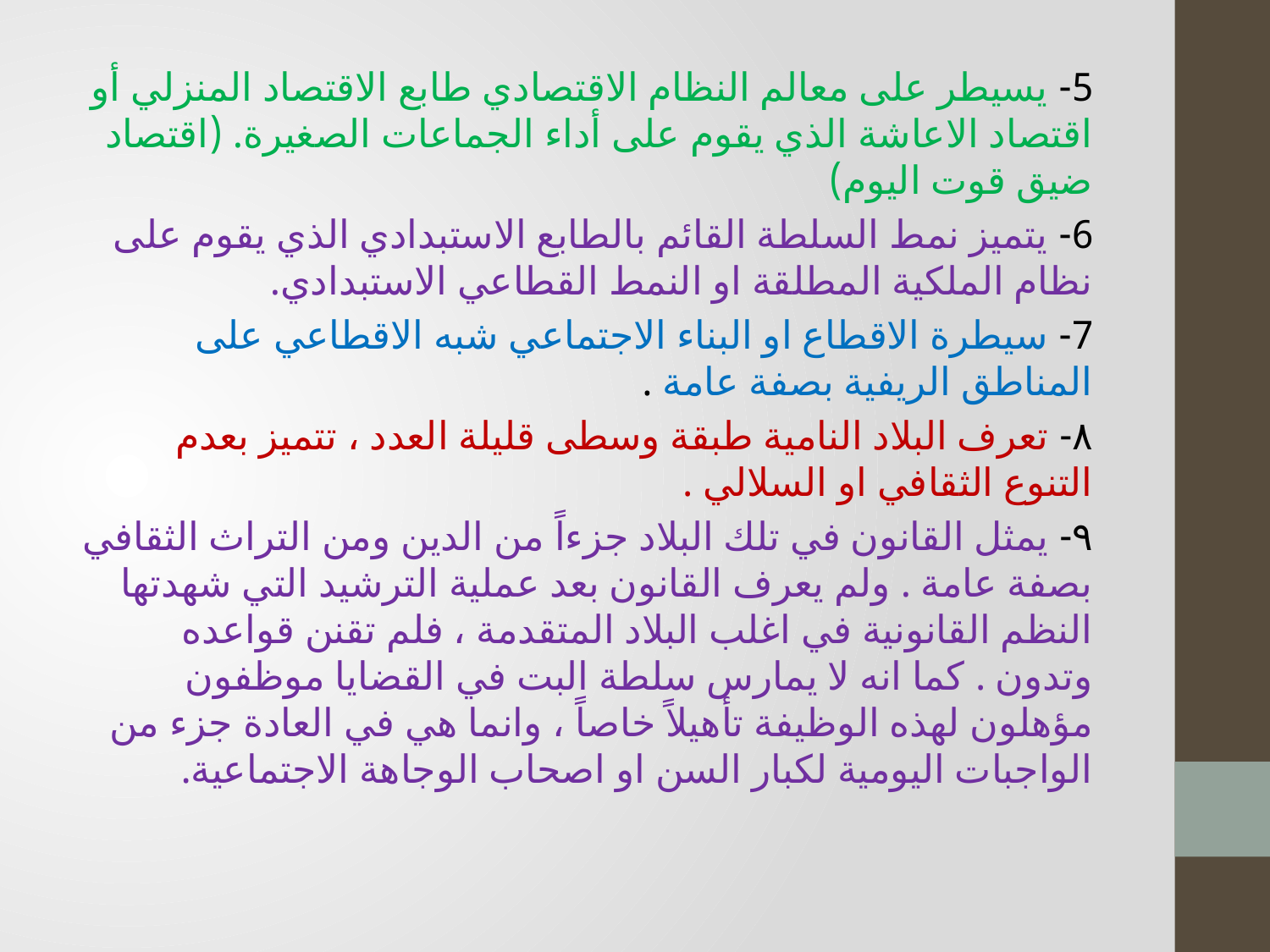

5- يسيطر على معالم النظام الاقتصادي طابع الاقتصاد المنزلي أو اقتصاد الاعاشة الذي يقوم على أداء الجماعات الصغيرة. (اقتصاد ضيق قوت اليوم)
6- يتميز نمط السلطة القائم بالطابع الاستبدادي الذي يقوم على نظام الملكية المطلقة او النمط القطاعي الاستبدادي.
7- سيطرة الاقطاع او البناء الاجتماعي شبه الاقطاعي على المناطق الريفية بصفة عامة .
٨- تعرف البلاد النامية طبقة وسطى قليلة العدد ، تتميز بعدم التنوع الثقافي او السلالي .
٩- يمثل القانون في تلك البلاد جزءاً من الدين ومن التراث الثقافي بصفة عامة . ولم يعرف القانون بعد عملية الترشيد التي شهدتها النظم القانونية في اغلب البلاد المتقدمة ، فلم تقنن قواعده وتدون . كما انه لا يمارس سلطة البت في القضايا موظفون مؤهلون لهذه الوظيفة تأهيلاً خاصاً ، وانما هي في العادة جزء من الواجبات اليومية لكبار السن او اصحاب الوجاهة الاجتماعية.